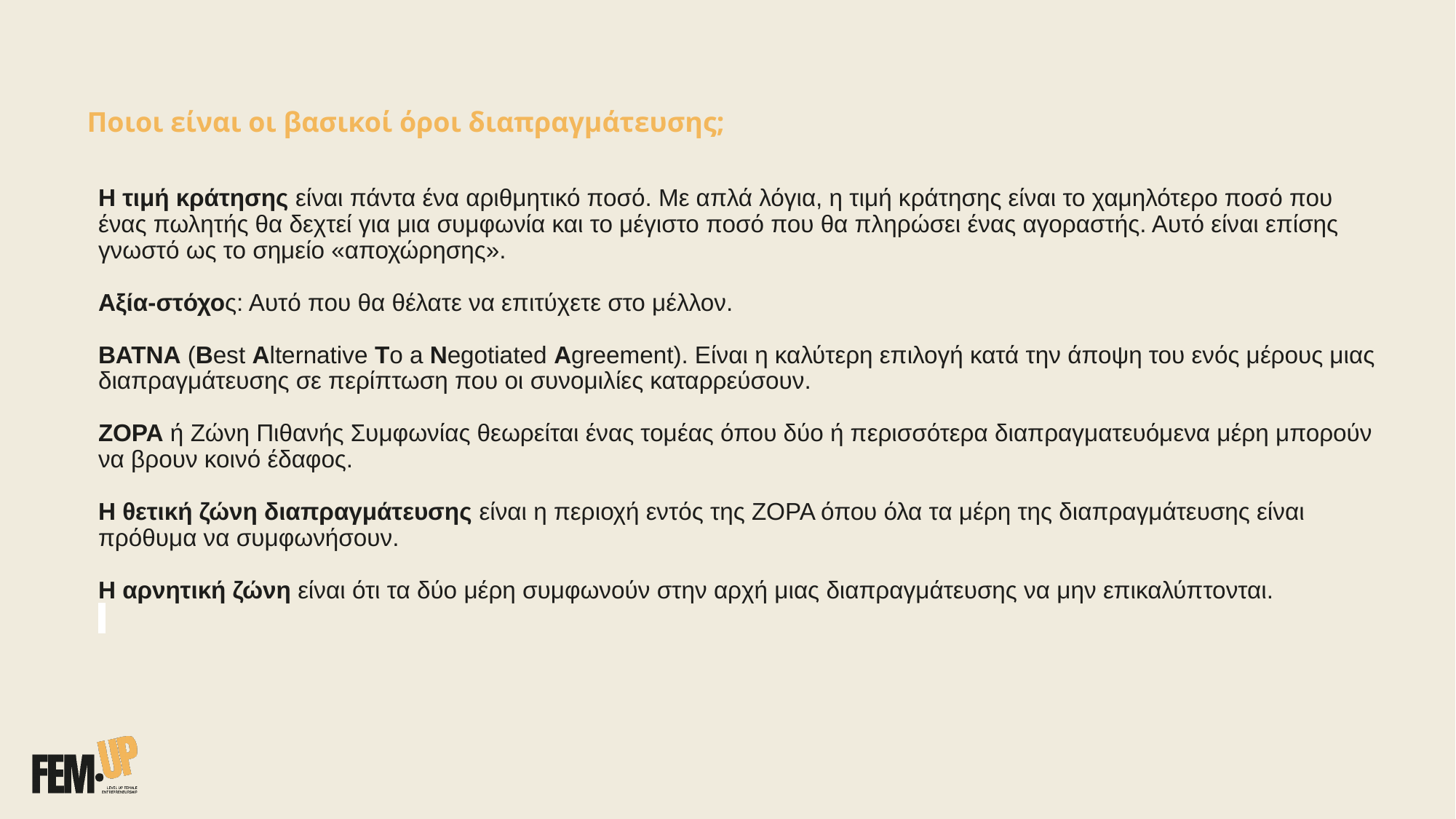

Ποιοι είναι οι βασικοί όροι διαπραγμάτευσης;
# Η τιμή κράτησης είναι πάντα ένα αριθμητικό ποσό. Με απλά λόγια, η τιμή κράτησης είναι το χαμηλότερο ποσό που ένας πωλητής θα δεχτεί για μια συμφωνία και το μέγιστο ποσό που θα πληρώσει ένας αγοραστής. Αυτό είναι επίσης γνωστό ως το σημείο «αποχώρησης». Αξία-στόχος: Αυτό που θα θέλατε να επιτύχετε στο μέλλον. BATNA (Best Alternative To a Negotiated Agreement). Είναι η καλύτερη επιλογή κατά την άποψη του ενός μέρους μιας διαπραγμάτευσης σε περίπτωση που οι συνομιλίες καταρρεύσουν. ZOPA ή Ζώνη Πιθανής Συμφωνίας θεωρείται ένας τομέας όπου δύο ή περισσότερα διαπραγματευόμενα μέρη μπορούν να βρουν κοινό έδαφος. Η θετική ζώνη διαπραγμάτευσης είναι η περιοχή εντός της ZOPA όπου όλα τα μέρη της διαπραγμάτευσης είναι πρόθυμα να συμφωνήσουν. Η αρνητική ζώνη είναι ότι τα δύο μέρη συμφωνούν στην αρχή μιας διαπραγμάτευσης να μην επικαλύπτονται.